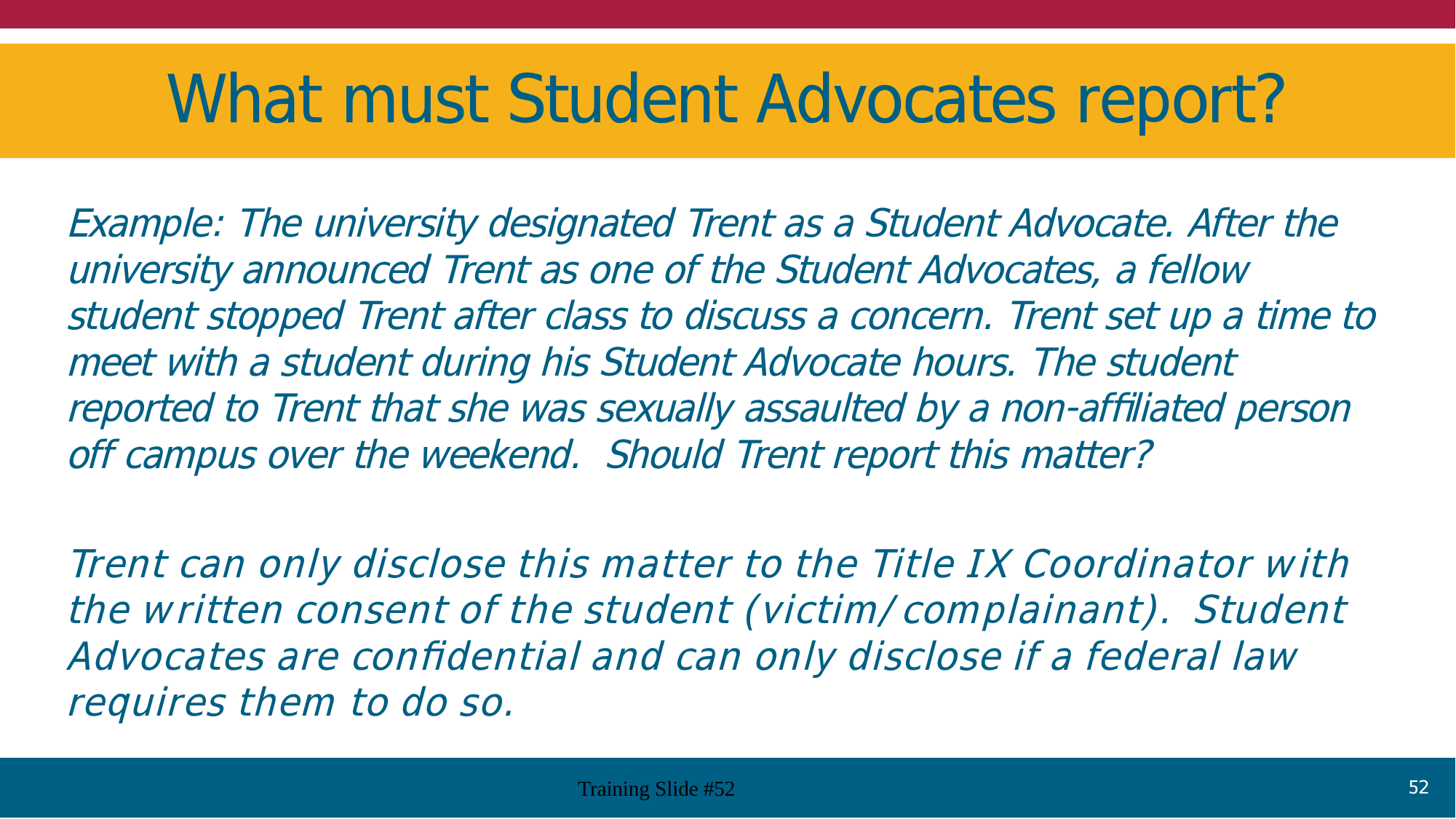

# What must Student Advocates report?
Example: The university designated Trent as a Student Advocate. After the university announced Trent as one of the Student Advocates, a fellow student stopped Trent after class to discuss a concern. Trent set up a time to meet with a student during his Student Advocate hours. The student reported to Trent that she was sexually assaulted by a non-affiliated person off campus over the weekend.  Should Trent report this matter?

Trent can only disclose this matter to the Title IX Coordinator with the written consent of the student (victim/complainant).  Student Advocates are confidential and can only disclose if a federal law requires them to do so.
52
Training Slide #52